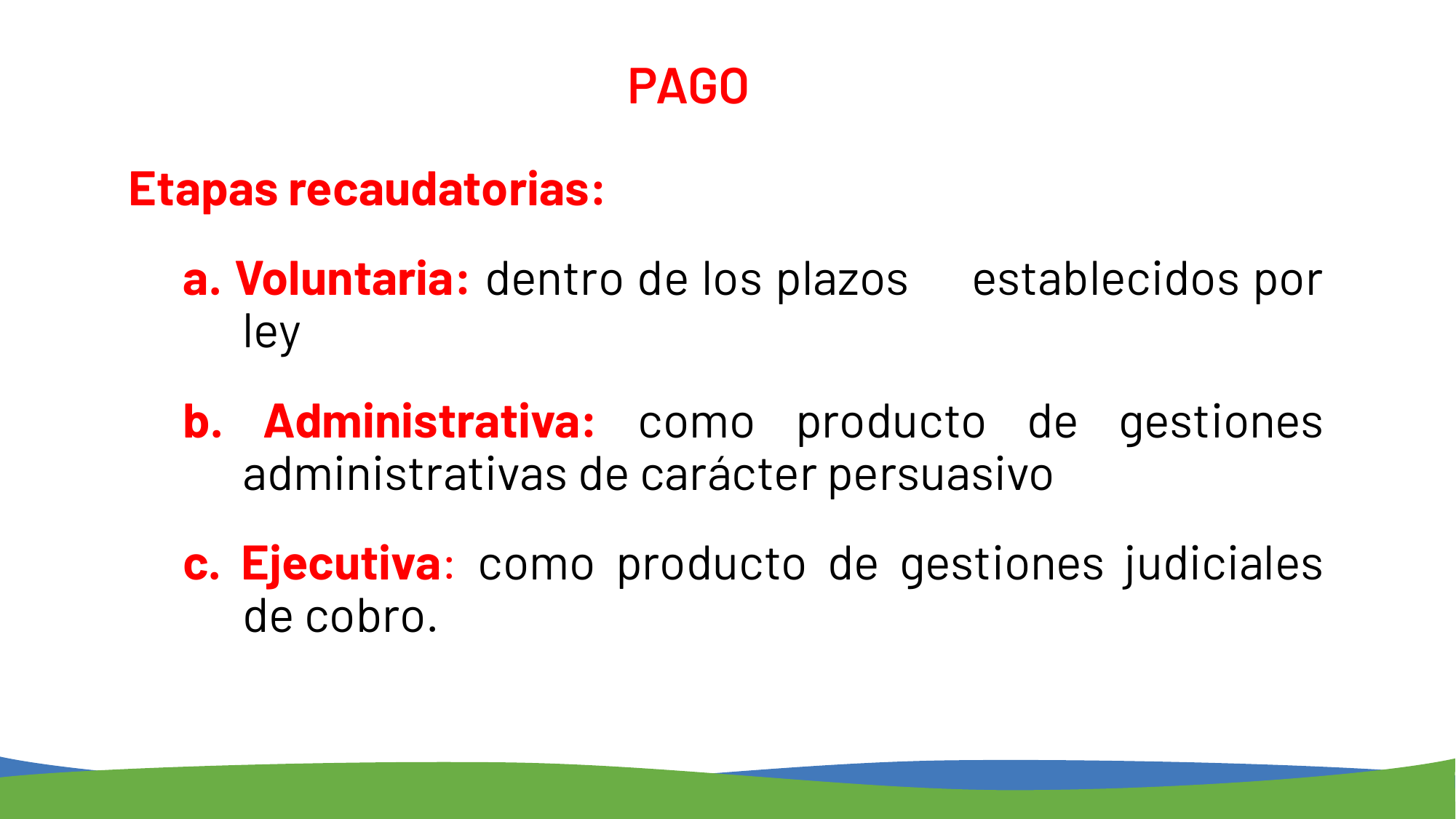

# PAGO
Etapas recaudatorias:

a. Voluntaria: dentro de los plazos     establecidos por ley

b. Administrativa: como producto de gestiones administrativas de carácter persuasivo

c. Ejecutiva: como producto de gestiones judiciales de cobro.